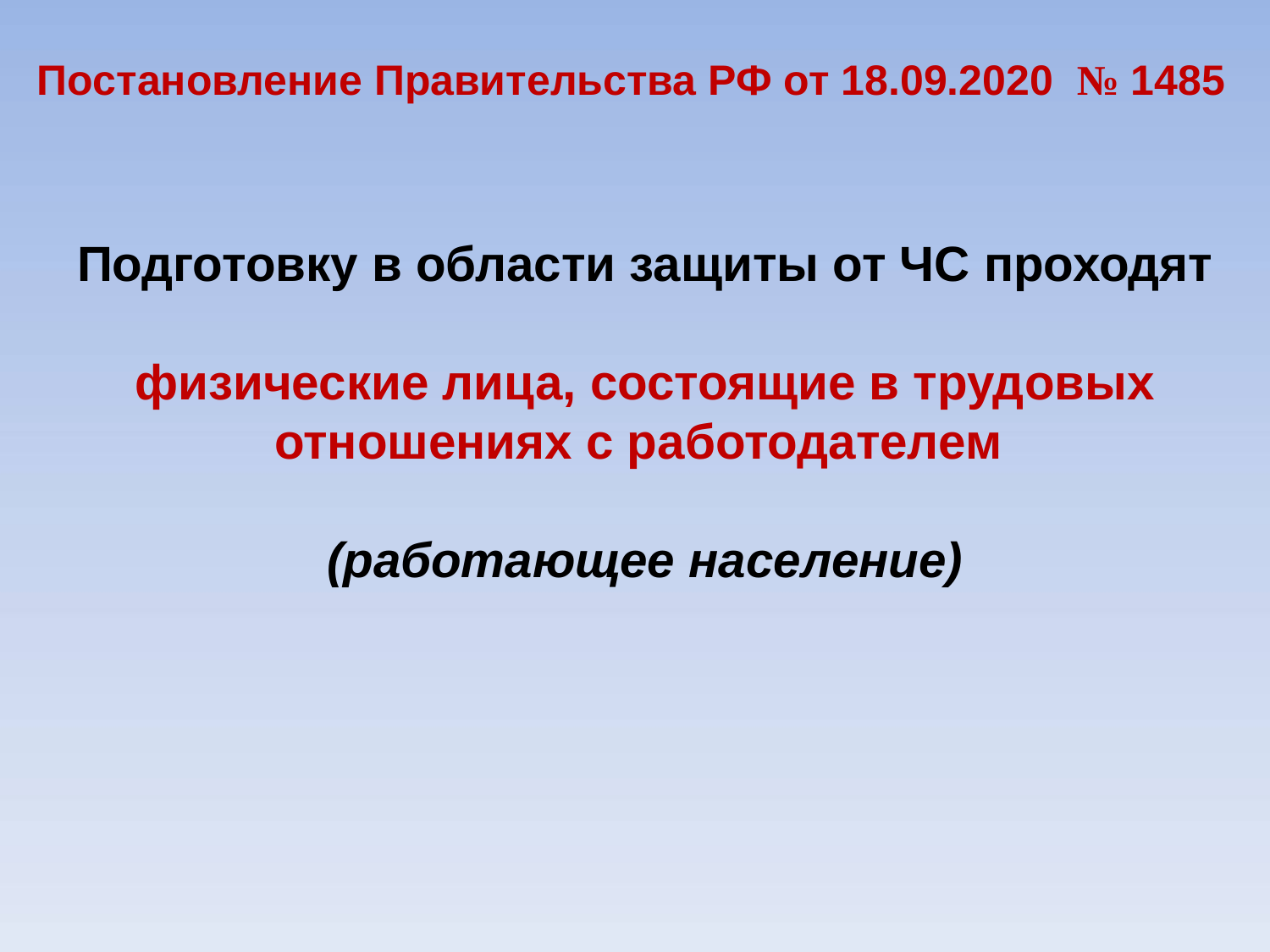

Постановление Правительства РФ от 18.09.2020  № 1485

Подготовку в области защиты от ЧС проходят

физические лица, состоящие в трудовых отношениях с работодателем

(работающее население)